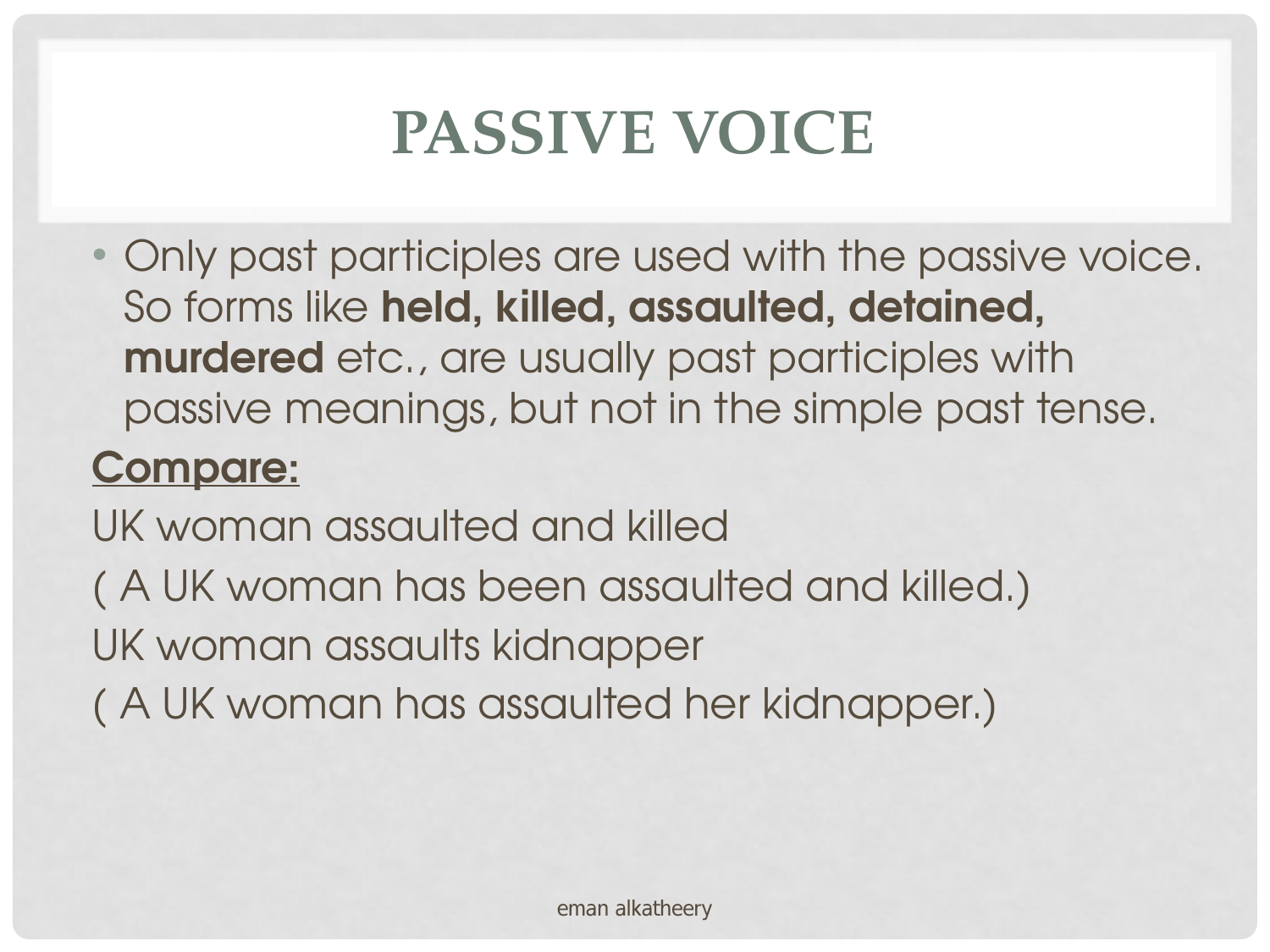

# Passive voice
Only past participles are used with the passive voice.  So forms like held, killed, assaulted, detained, murdered etc., are usually past participles with passive meanings, but not in the simple past tense.
Compare:
UK woman assaulted and killed
( A UK woman has been assaulted and killed.)
UK woman assaults kidnapper
( A UK woman has assaulted her kidnapper.)

eman alkatheery